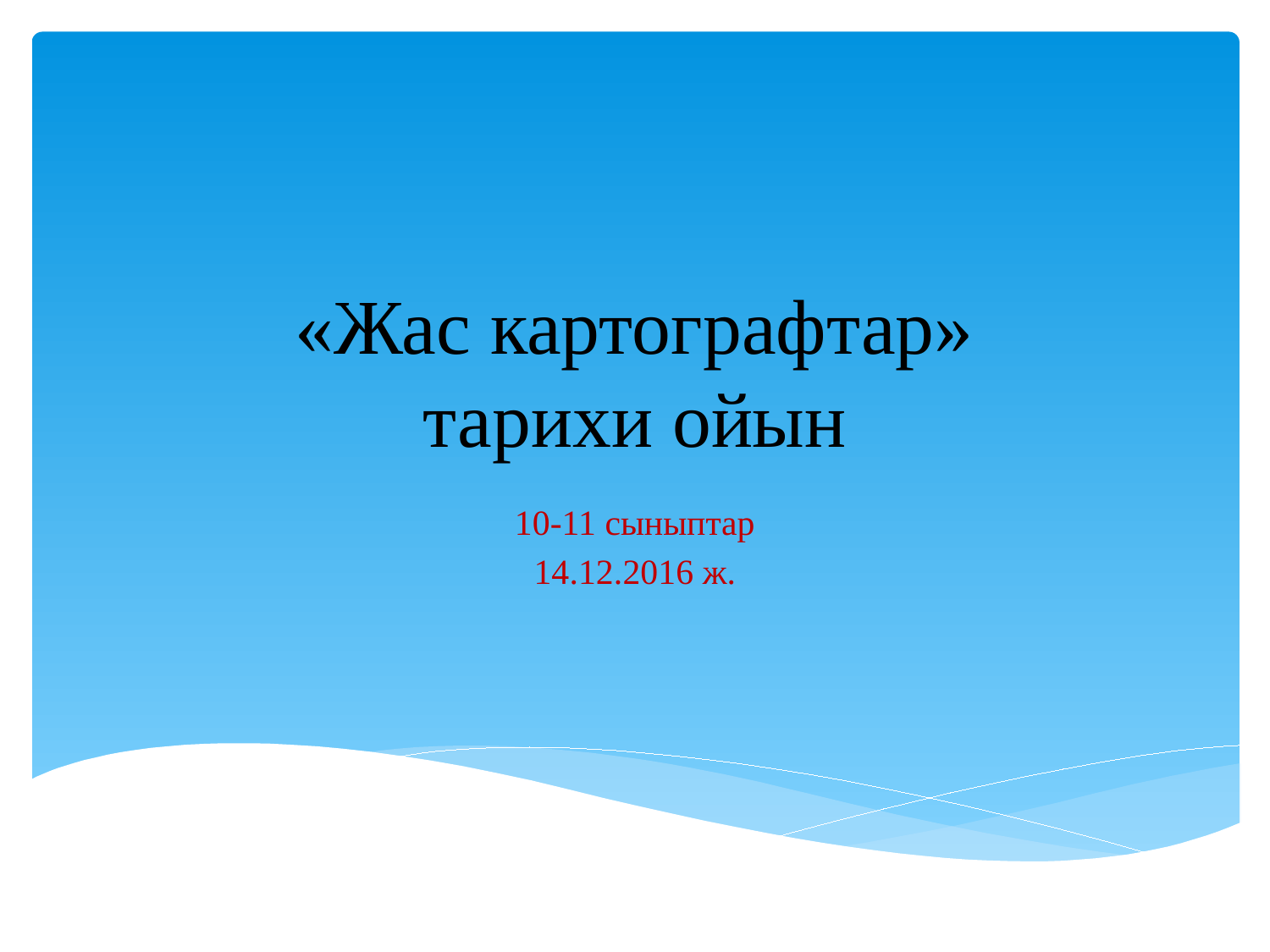

# «Жас картографтар» тарихи ойын
10-11 сыныптар
14.12.2016 ж.